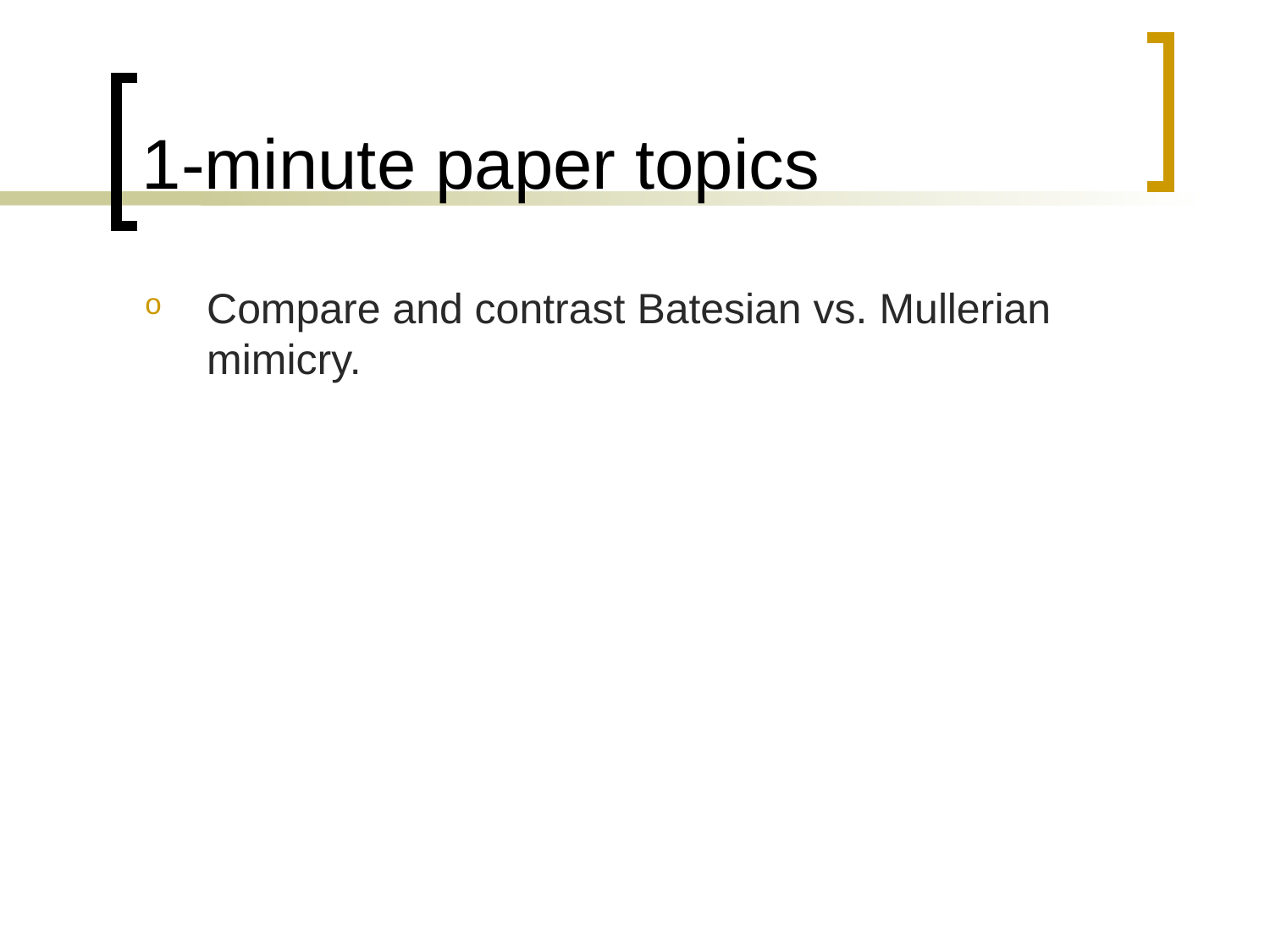

# 1-minute paper topics
Compare and contrast Batesian vs. Mullerian mimicry.